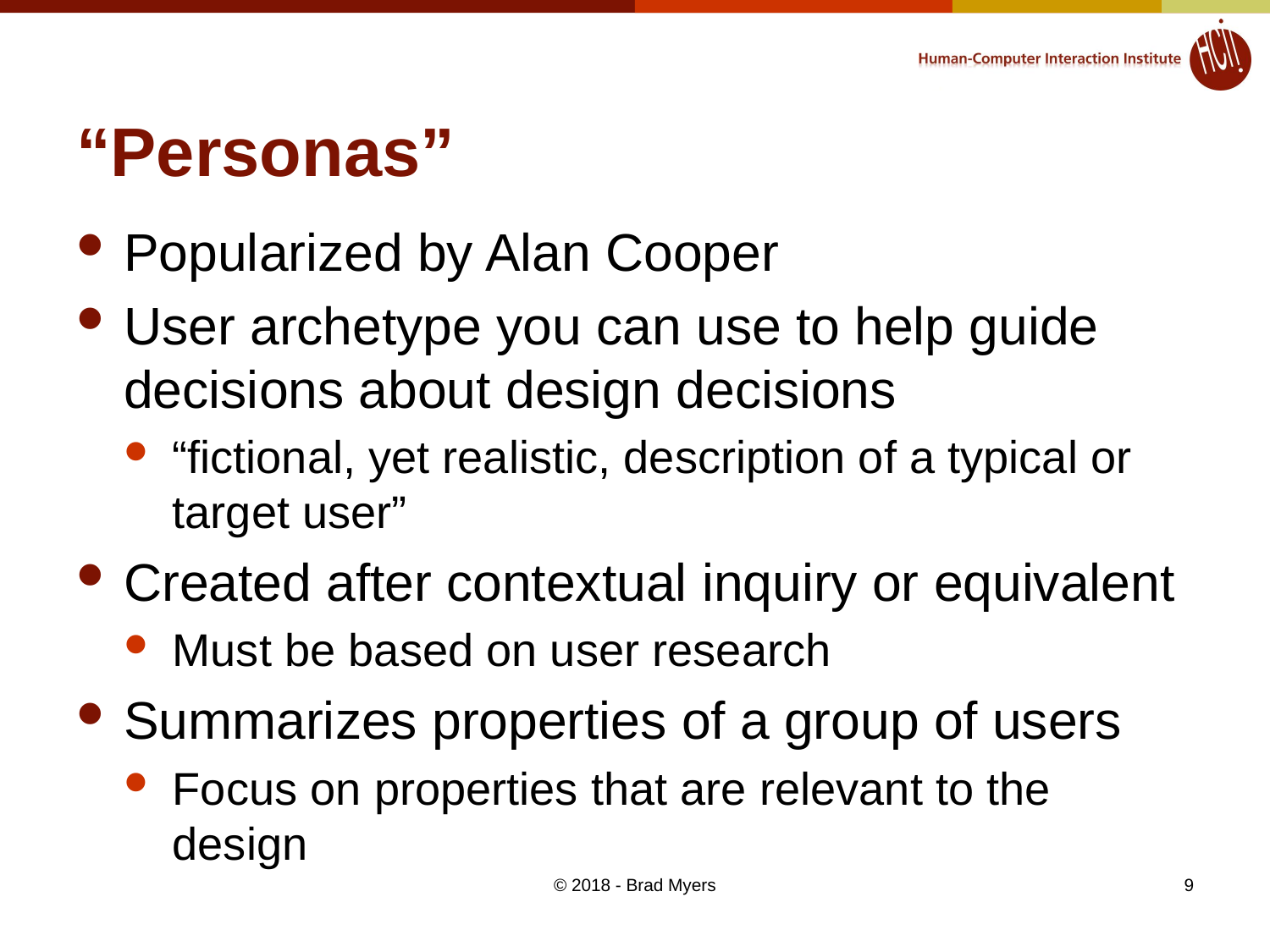

# “Personas”
Popularized by Alan Cooper
User archetype you can use to help guide decisions about design decisions
“fictional, yet realistic, description of a typical or target user”
Created after contextual inquiry or equivalent
Must be based on user research
Summarizes properties of a group of users
Focus on properties that are relevant to the design
© 2018 - Brad Myers
9